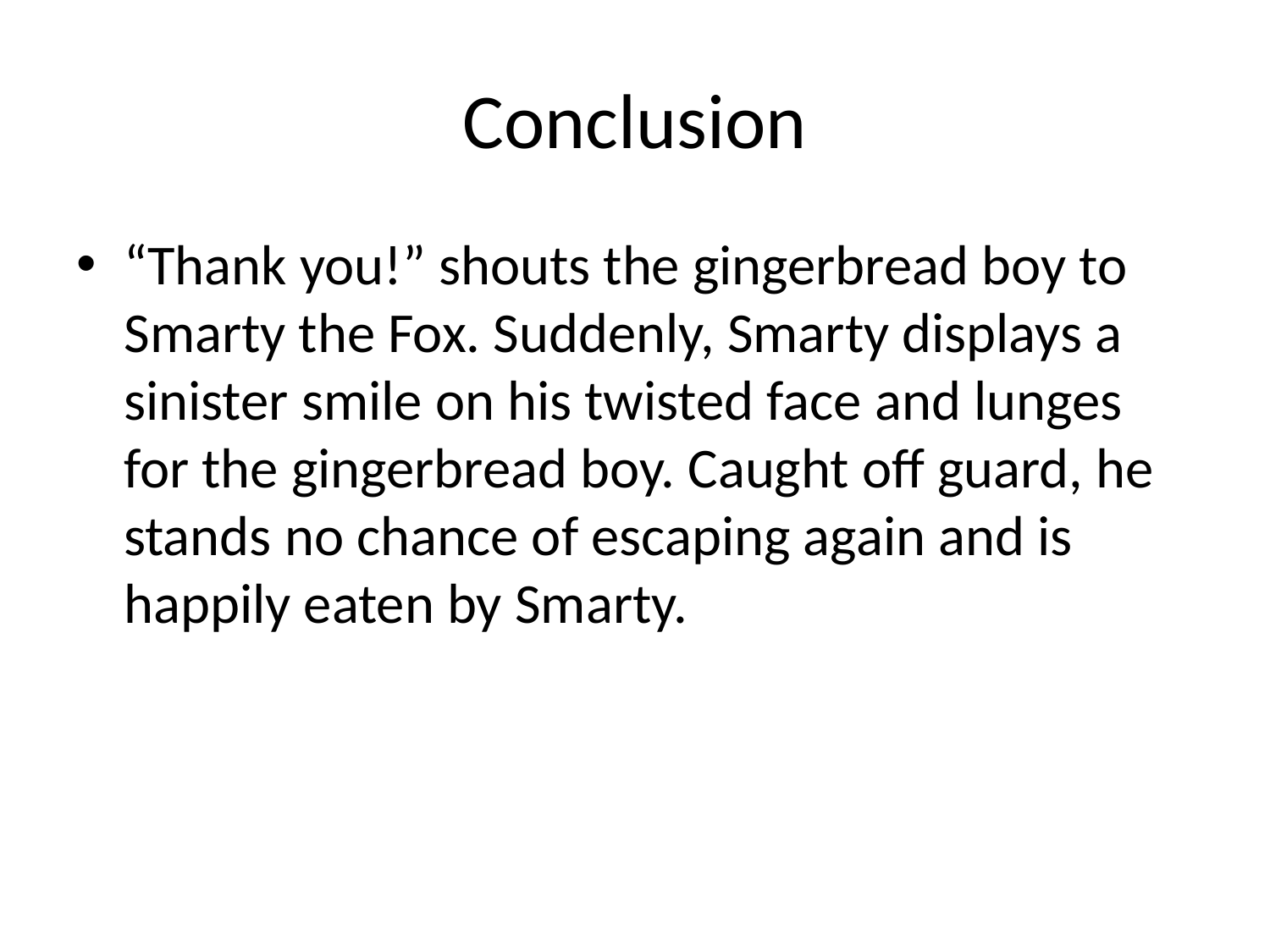

# Conclusion
“Thank you!” shouts the gingerbread boy to Smarty the Fox. Suddenly, Smarty displays a sinister smile on his twisted face and lunges for the gingerbread boy. Caught off guard, he stands no chance of escaping again and is happily eaten by Smarty.